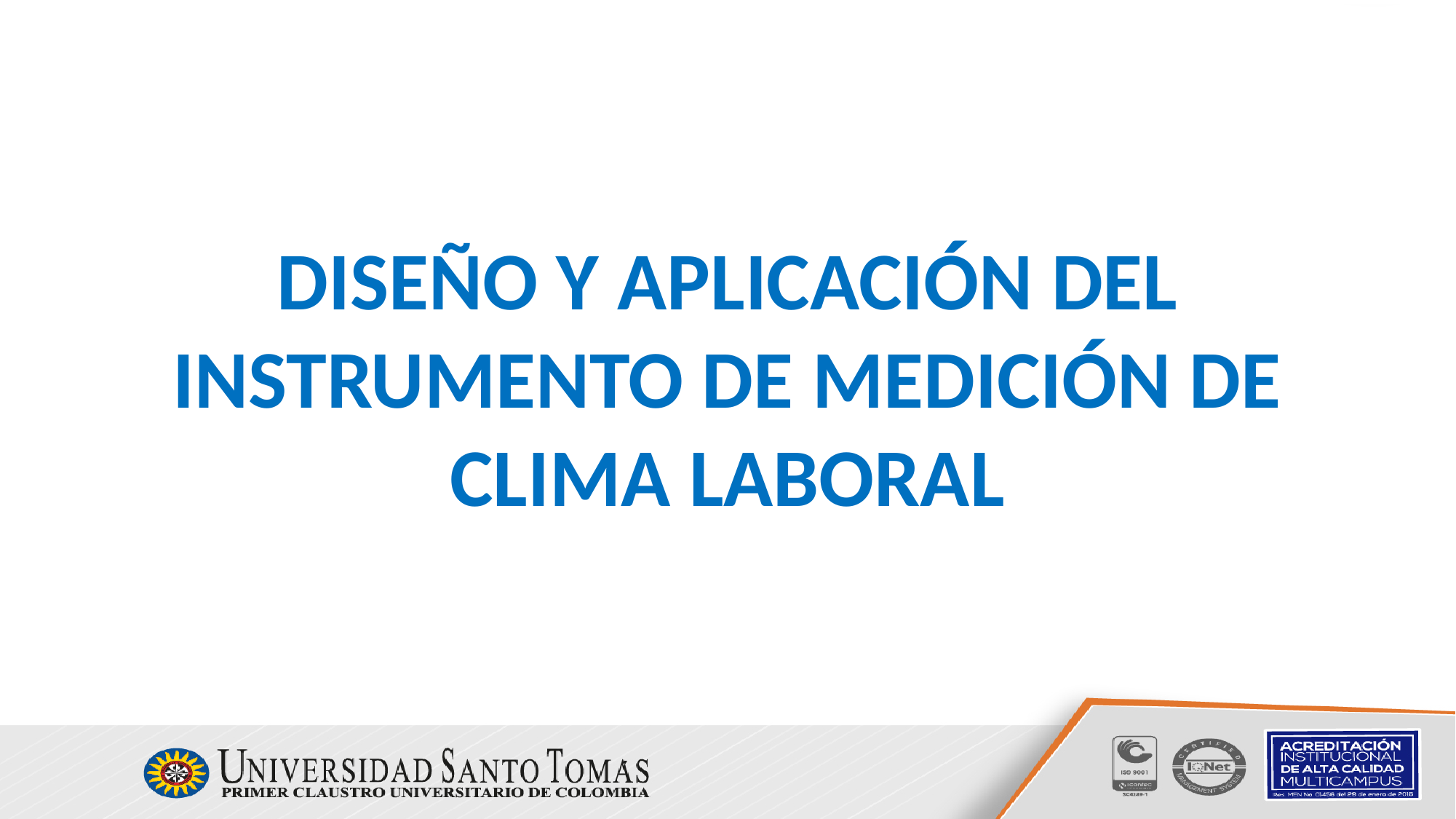

# Diseño y aplicación del instrumento de medición de clima laboral